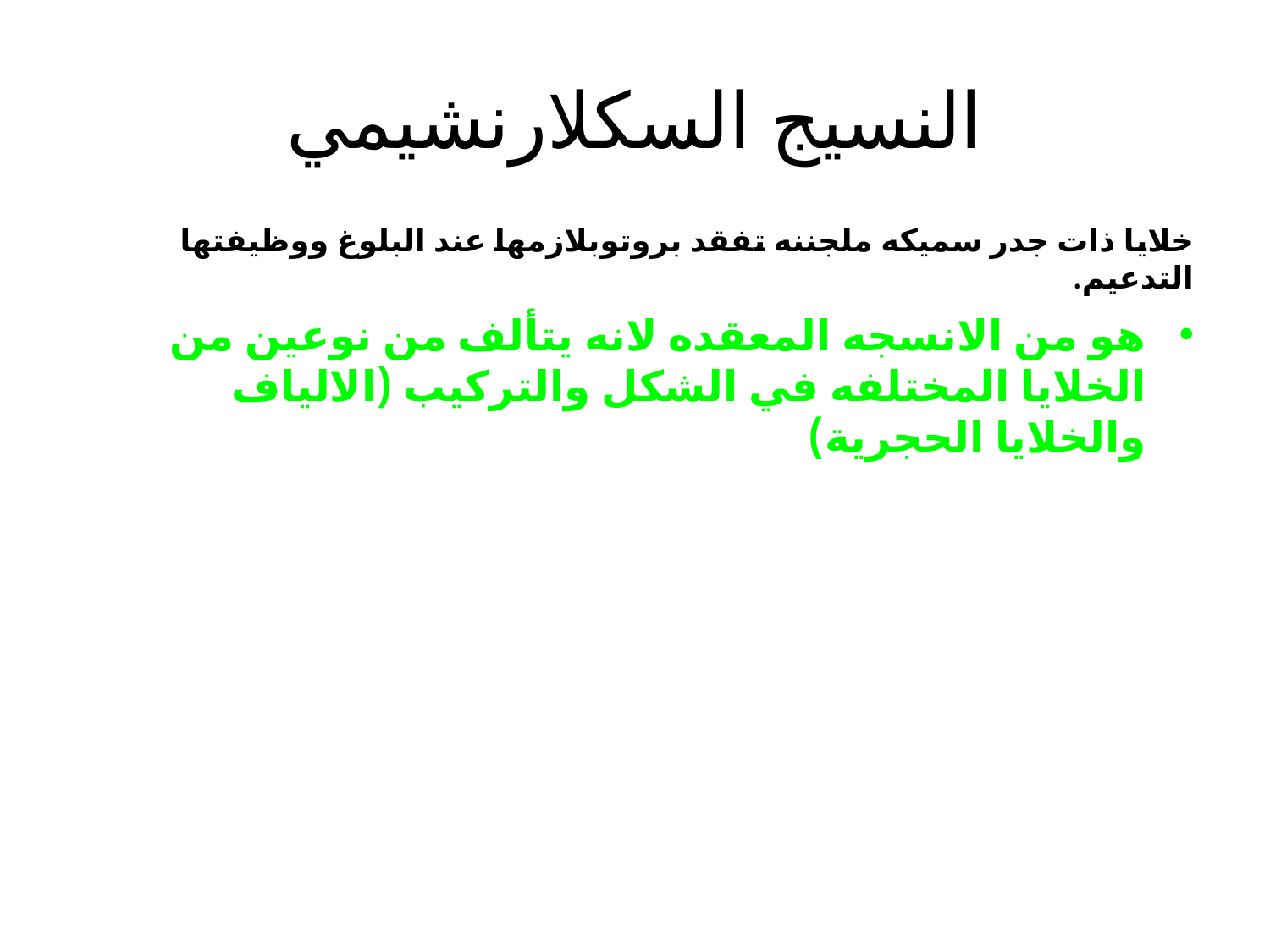

# النسيج السكلارنشيمي
خلايا ذات جدر سميكه ملجننه تفقد بروتوبلازمها عند البلوغ ووظيفتها التدعيم.
هو من الانسجه المعقده لانه يتألف من نوعين من الخلايا المختلفه في الشكل والتركيب (الالياف والخلايا الحجرية)